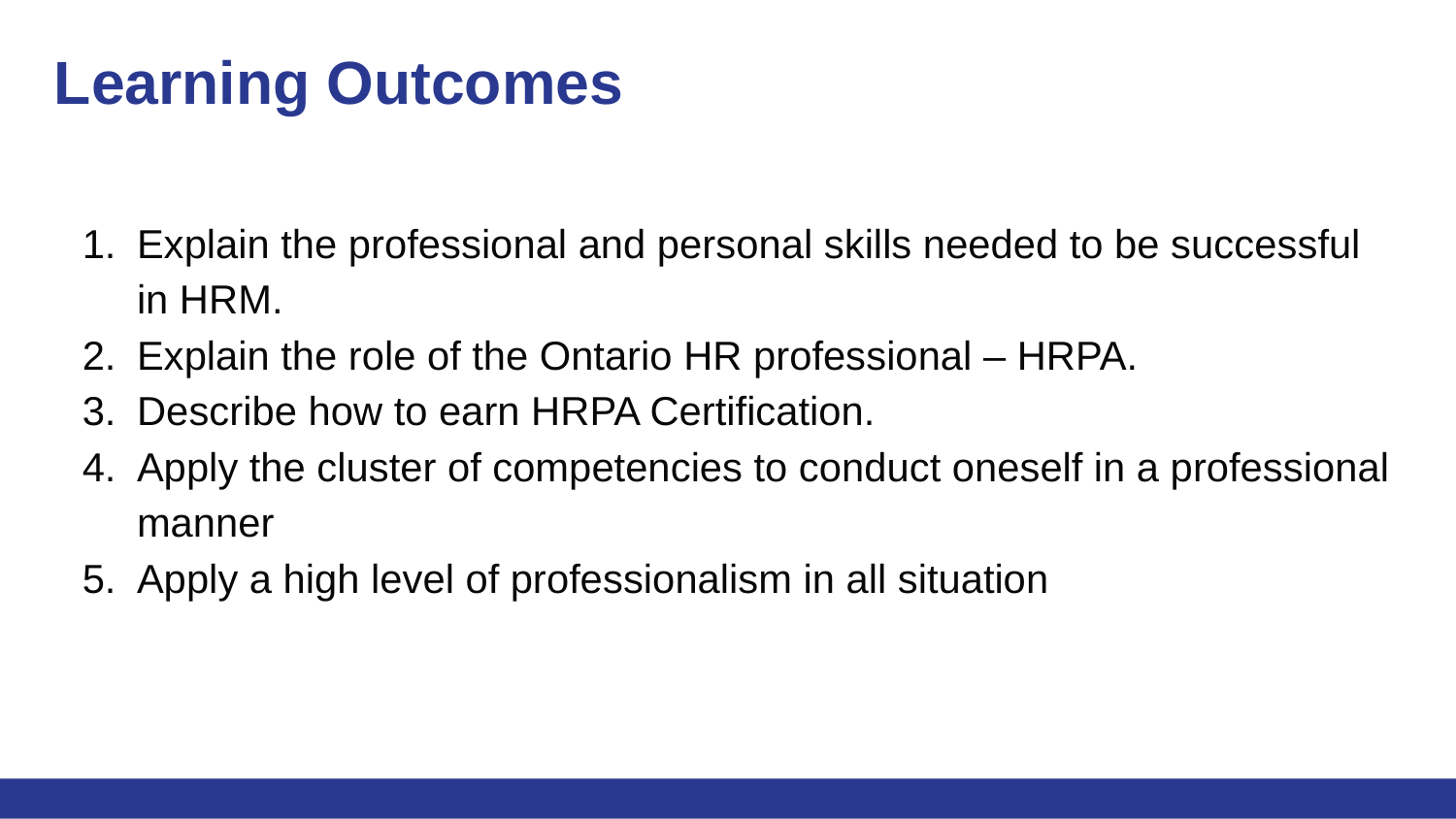

# Learning Outcomes
Explain the professional and personal skills needed to be successful in HRM.
Explain the role of the Ontario HR professional – HRPA.
Describe how to earn HRPA Certification.
Apply the cluster of competencies to conduct oneself in a professional manner
Apply a high level of professionalism in all situation